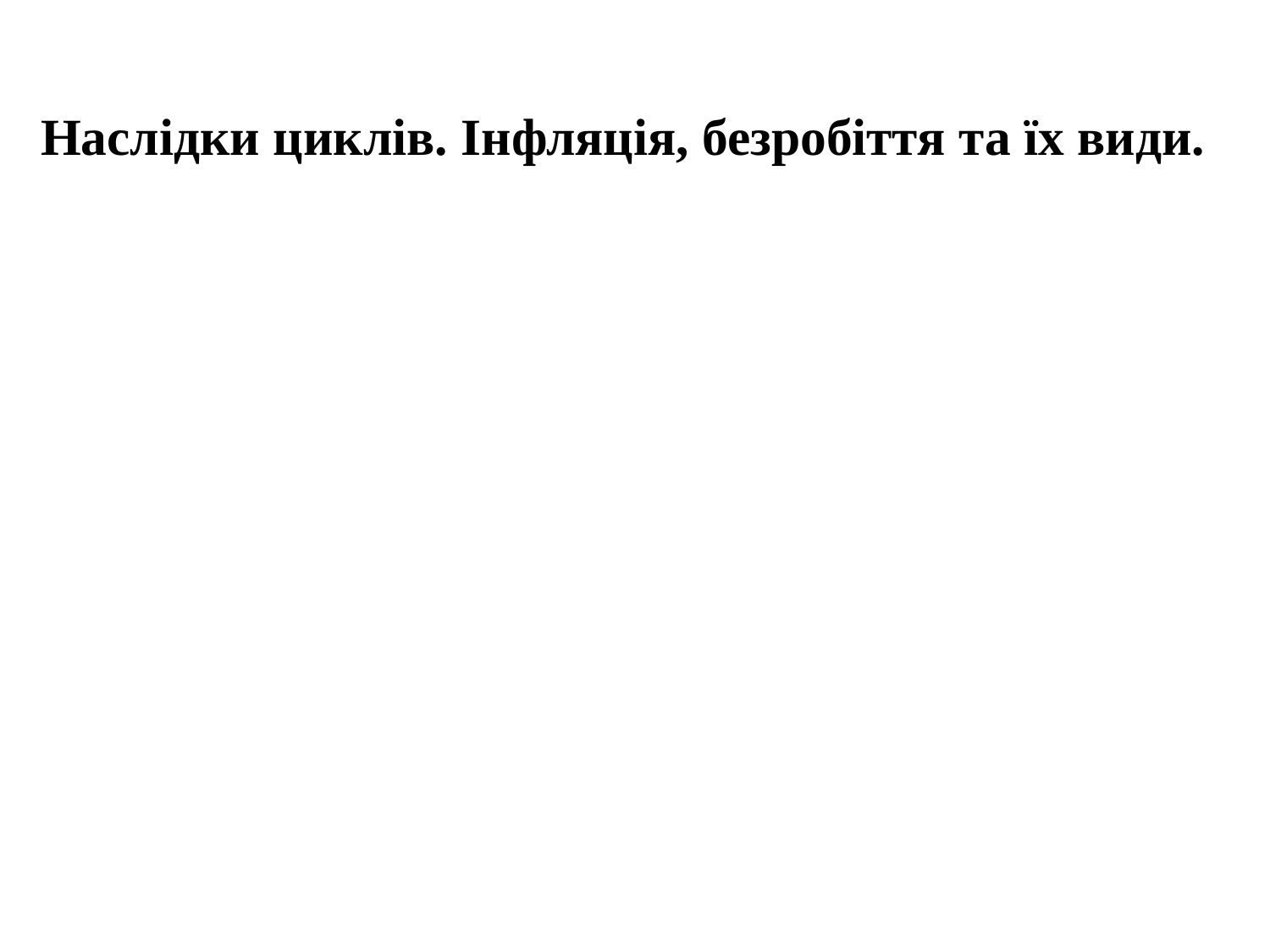

# Наслідки циклів. Інфляція, безробіття та їх види.